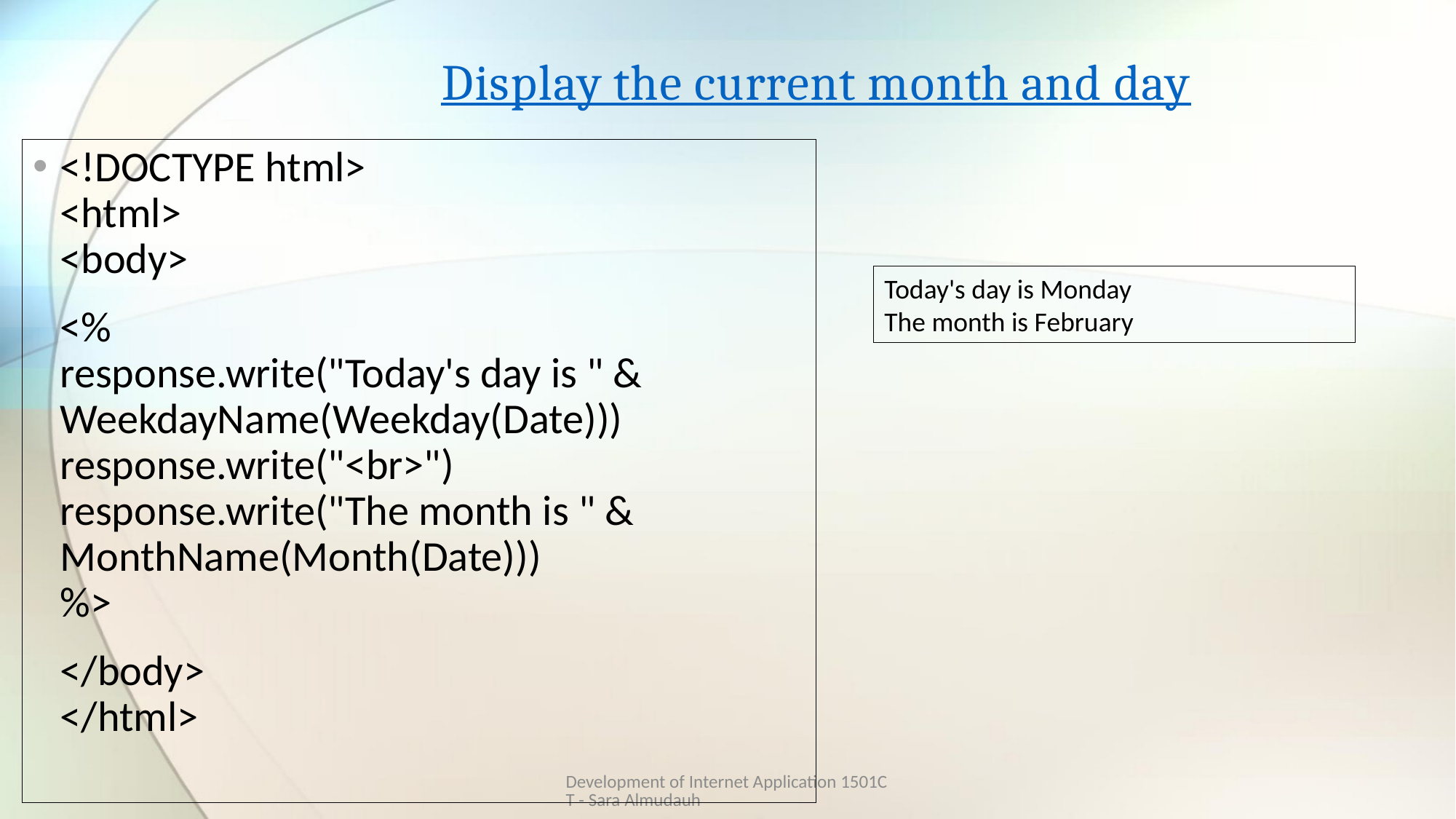

# Display the current month and day
<!DOCTYPE html>
<html>
<body>
<%
response.write("Today's day is " & WeekdayName(Weekday(Date)))
response.write("<br>")
response.write("The month is " & MonthName(Month(Date)))
%>
</body>
</html>
Today's day is Monday
The month is February
Development of Internet Application 1501CT - Sara Almudauh